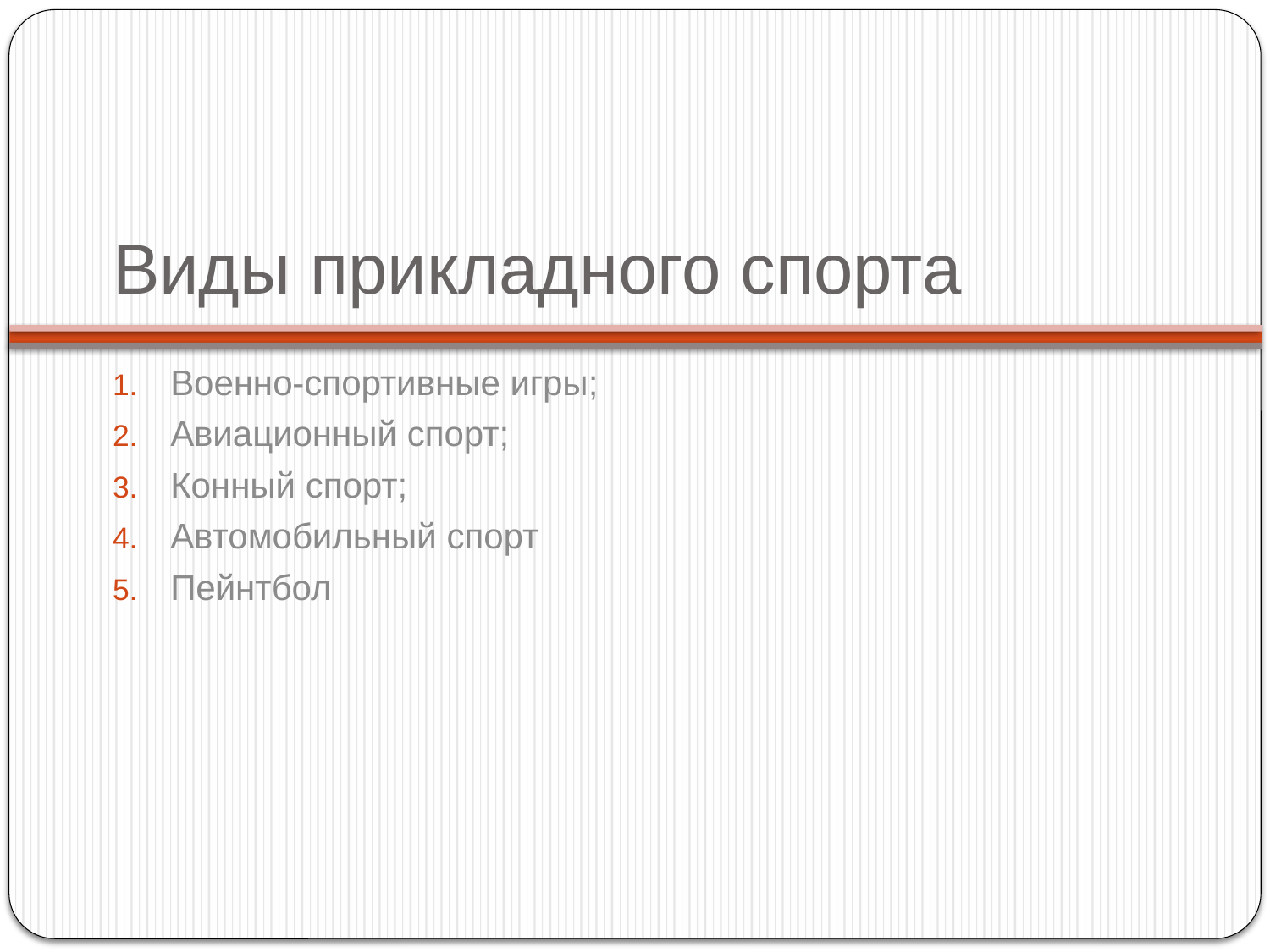

# Виды прикладного спорта
Военно-спортивные игры;
Авиационный спорт;
Конный спорт;
Автомобильный спорт
Пейнтбол